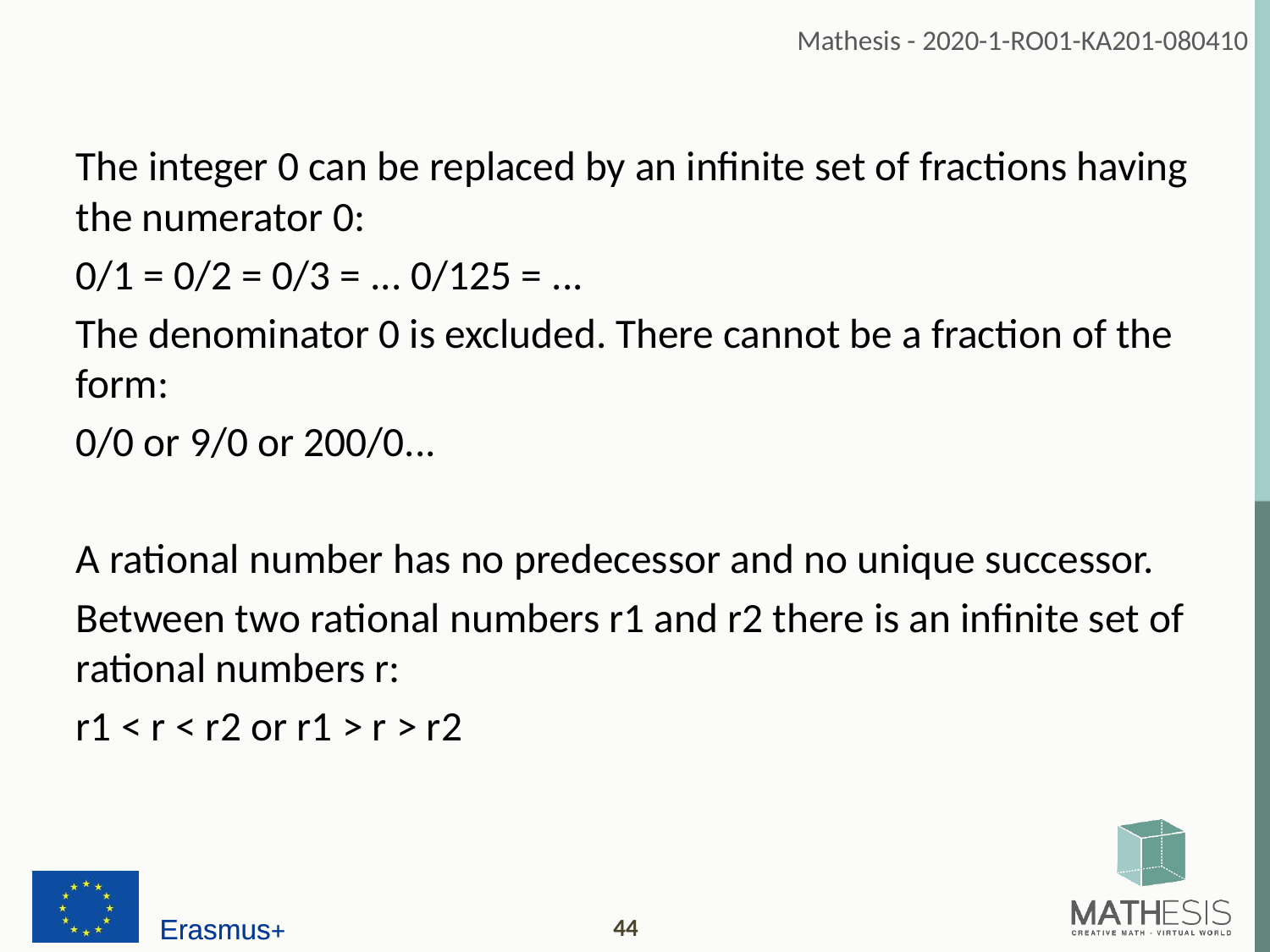

The integer 0 can be replaced by an infinite set of fractions having the numerator 0:
0/1 = 0/2 = 0/3 = ... 0/125 = ...
The denominator 0 is excluded. There cannot be a fraction of the form:
0/0 or 9/0 or 200/0...

A rational number has no predecessor and no unique successor.
Between two rational numbers r1 and r2 there is an infinite set of rational numbers r:
r1 < r < r2 or r1 > r > r2